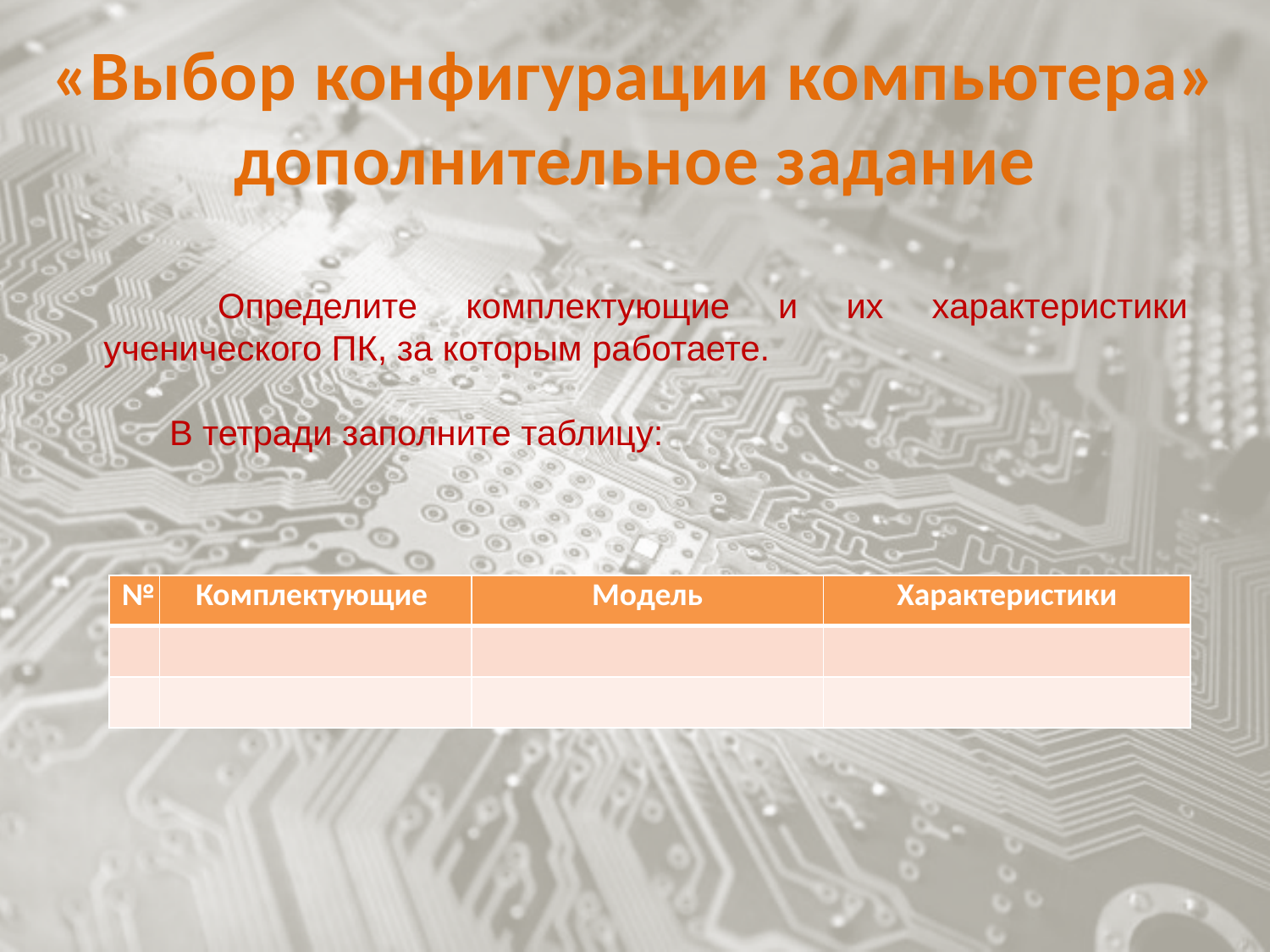

# «Выбор конфигурации компьютера» дополнительное задание

 Определите комплектующие и их характеристики ученического ПК, за которым работаете.

В тетради заполните таблицу:
| № | Комплектующие | Модель | Характеристики |
| --- | --- | --- | --- |
|  |  |  |  |
|  |  |  |  |